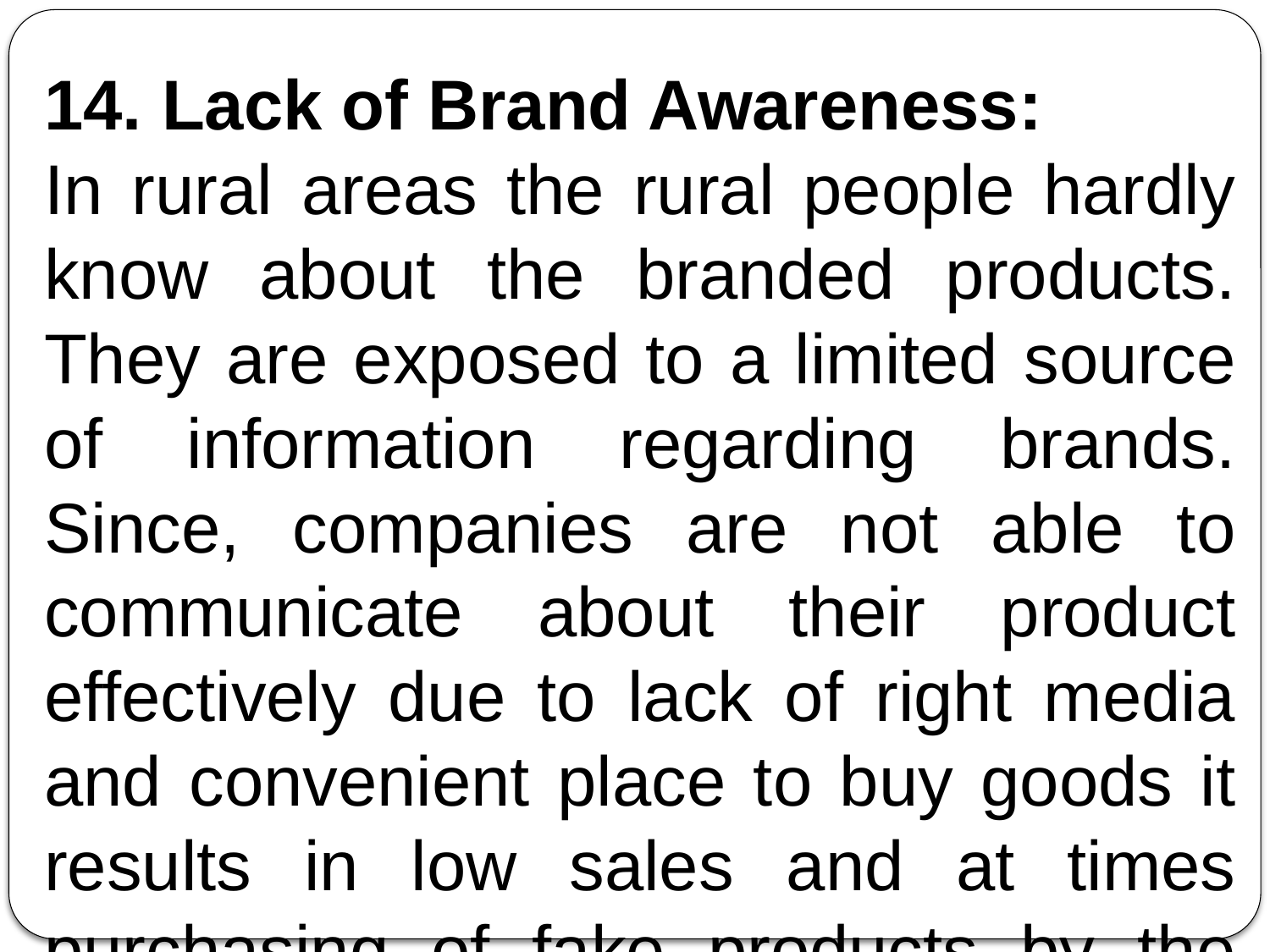

14. Lack of Brand Awareness:
In rural areas the rural people hardly know about the branded products. They are exposed to a limited source of information regarding brands. Since, companies are not able to communicate about their product effectively due to lack of right media and convenient place to buy goods it results in low sales and at times purchasing of fake products by the rural consumers.